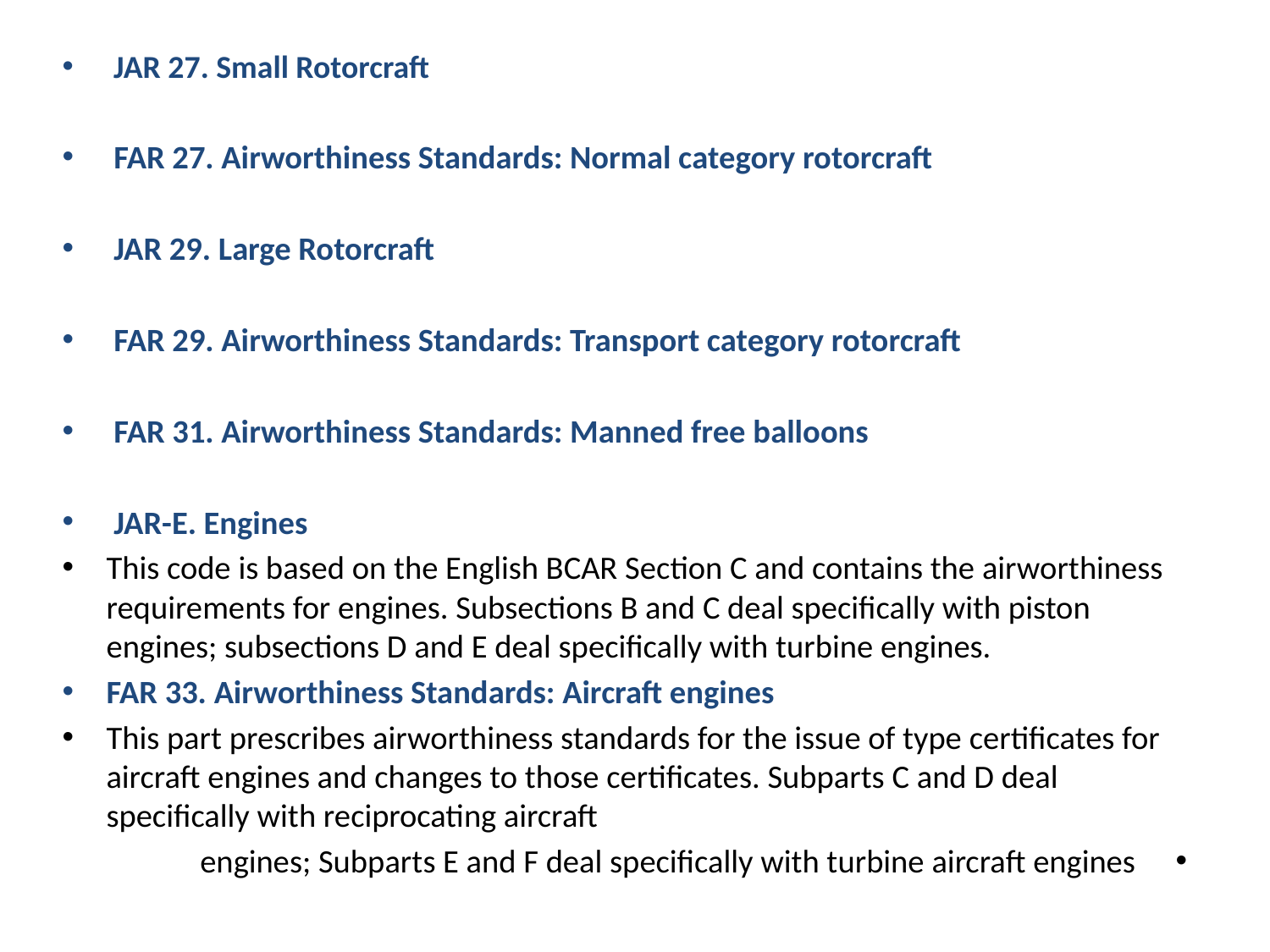

JAR 27. Small Rotorcraft

 FAR 27. Airworthiness Standards: Normal category rotorcraft

 JAR 29. Large Rotorcraft

 FAR 29. Airworthiness Standards: Transport category rotorcraft

 FAR 31. Airworthiness Standards: Manned free balloons

 JAR-E. Engines
This code is based on the English BCAR Section C and contains the airworthiness requirements for engines. Subsections B and C deal specifically with piston engines; subsections D and E deal specifically with turbine engines.
FAR 33. Airworthiness Standards: Aircraft engines
This part prescribes airworthiness standards for the issue of type certificates for aircraft engines and changes to those certificates. Subparts C and D deal specifically with reciprocating aircraft
engines; Subparts E and F deal specifically with turbine aircraft engines